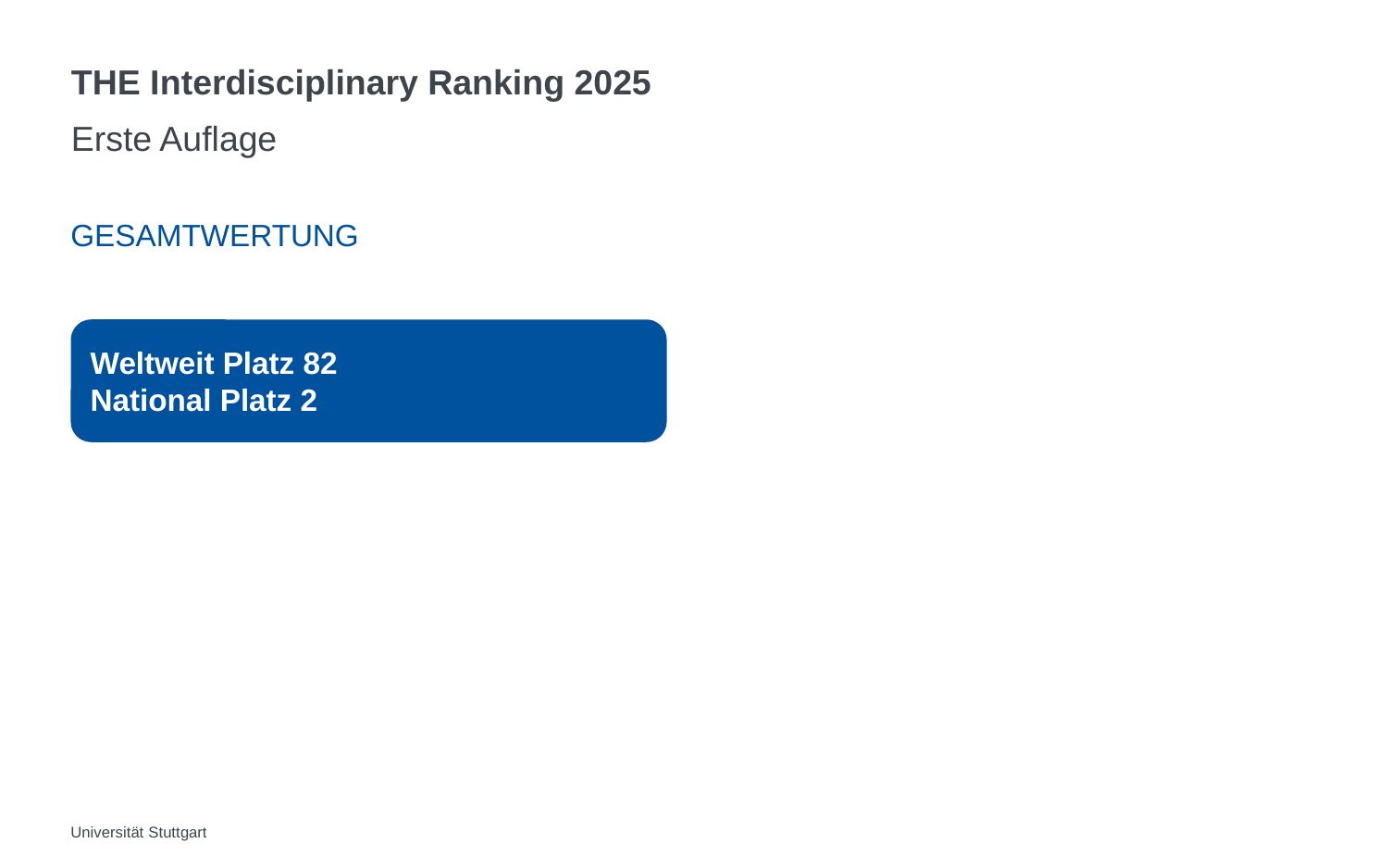

# THE Interdisciplinary Ranking 2025
Erste Auflage
Gesamtwertung
Weltweit Platz 82
National Platz 2

Universität Stuttgart